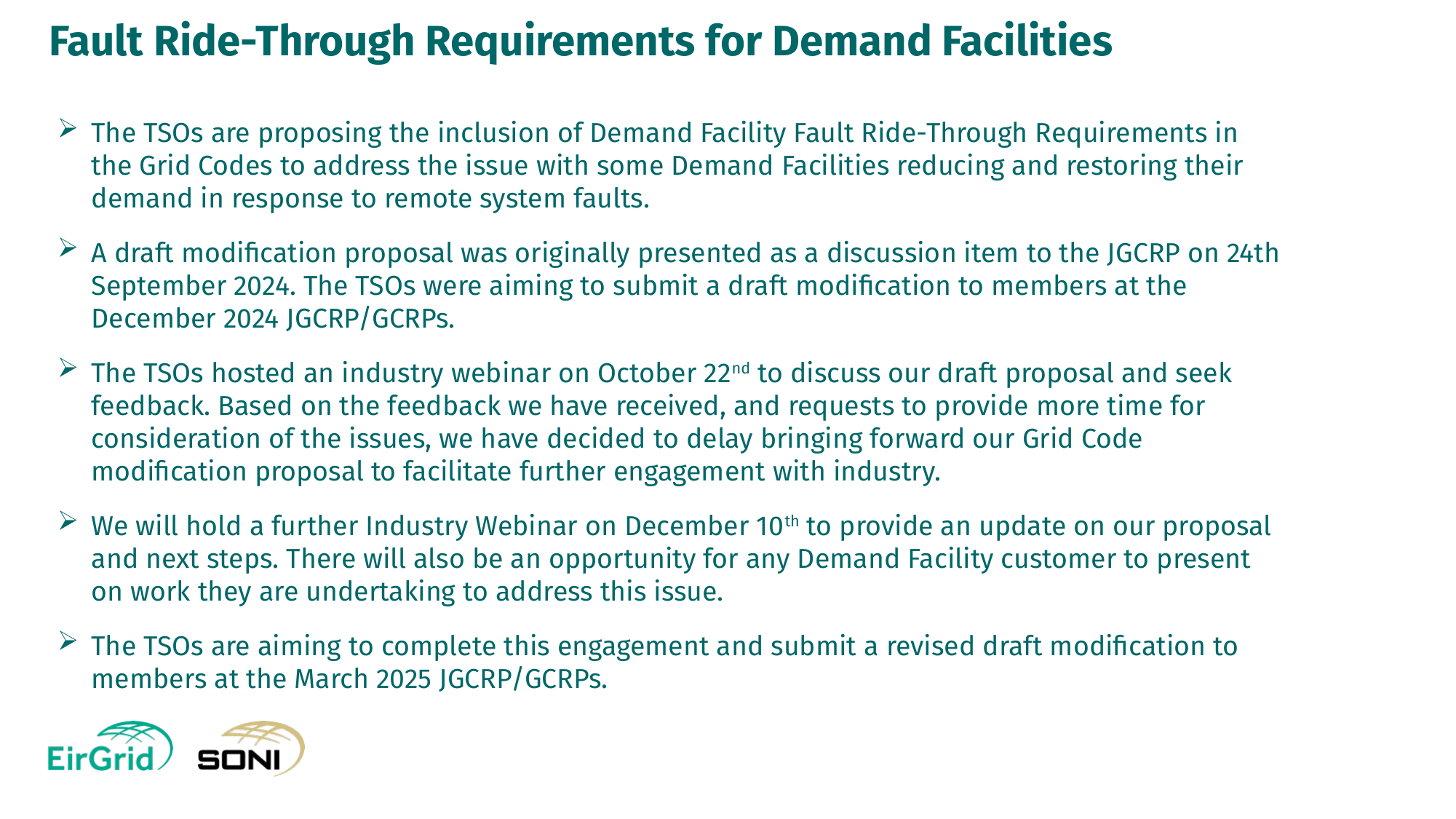

# Fault Ride-Through Requirements for Demand Facilities
The TSOs are proposing the inclusion of Demand Facility Fault Ride-Through Requirements in the Grid Codes to address the issue with some Demand Facilities reducing and restoring their demand in response to remote system faults.

A draft modification proposal was originally presented as a discussion item to the JGCRP on 24th September 2024. The TSOs were aiming to submit a draft modification to members at the December 2024 JGCRP/GCRPs.

The TSOs hosted an industry webinar on October 22nd to discuss our draft proposal and seek feedback. Based on the feedback we have received, and requests to provide more time for consideration of the issues, we have decided to delay bringing forward our Grid Code modification proposal to facilitate further engagement with industry.

We will hold a further Industry Webinar on December 10th to provide an update on our proposal and next steps. There will also be an opportunity for any Demand Facility customer to present on work they are undertaking to address this issue.

The TSOs are aiming to complete this engagement and submit a revised draft modification to members at the March 2025 JGCRP/GCRPs.